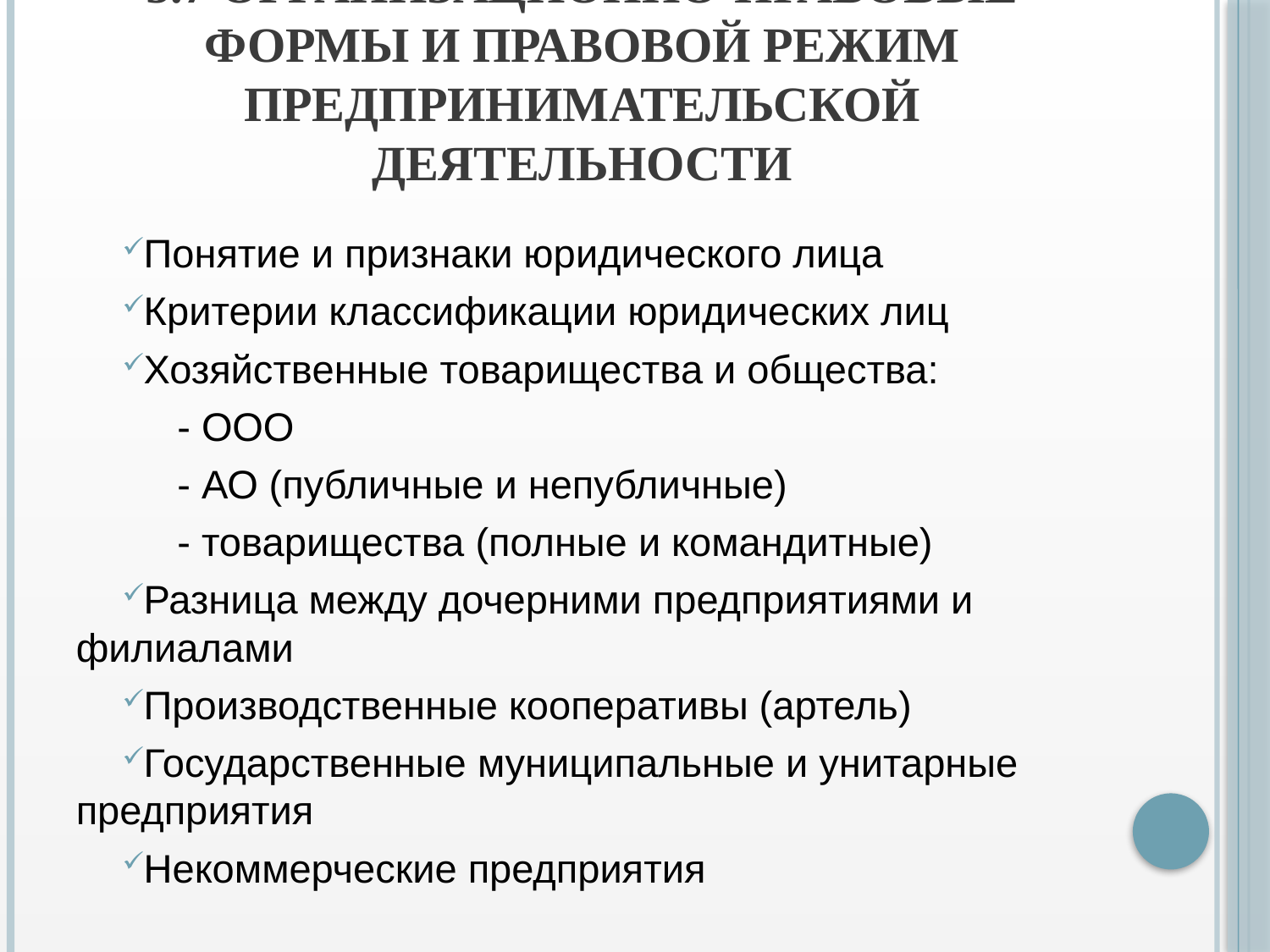

# 5.7 Организационно-правовые формы и правовой режим предпринимательской деятельности
Понятие и признаки юридического лица
Критерии классификации юридических лиц
Хозяйственные товарищества и общества:
     - ООО
     - АО (публичные и непубличные)
     - товарищества (полные и командитные)
Разница между дочерними предприятиями и филиалами
Производственные кооперативы (артель)
Государственные муниципальные и унитарные предприятия
Некоммерческие предприятия